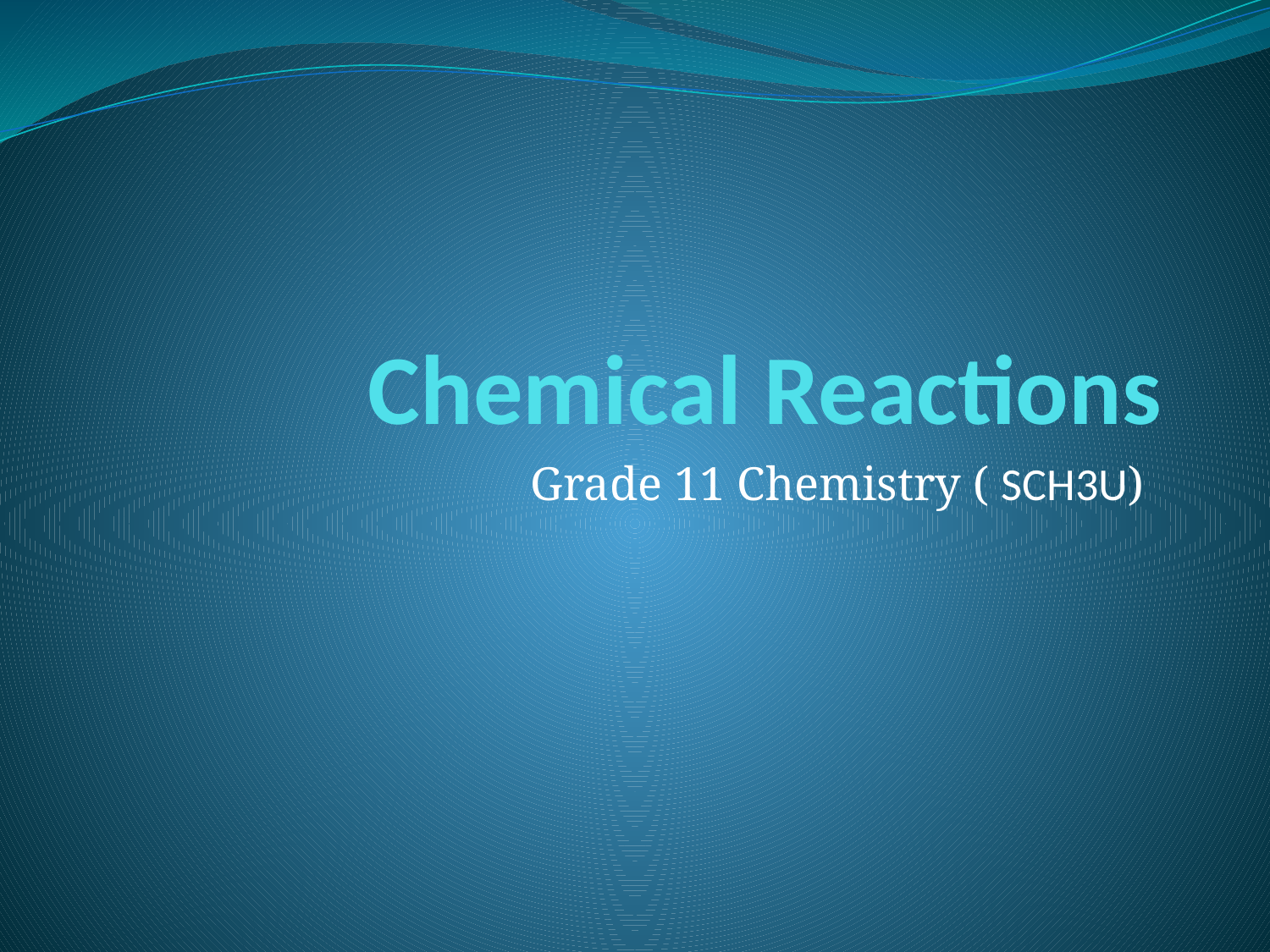

# Chemical Reactions
Grade 11 Chemistry ( SCH3U)